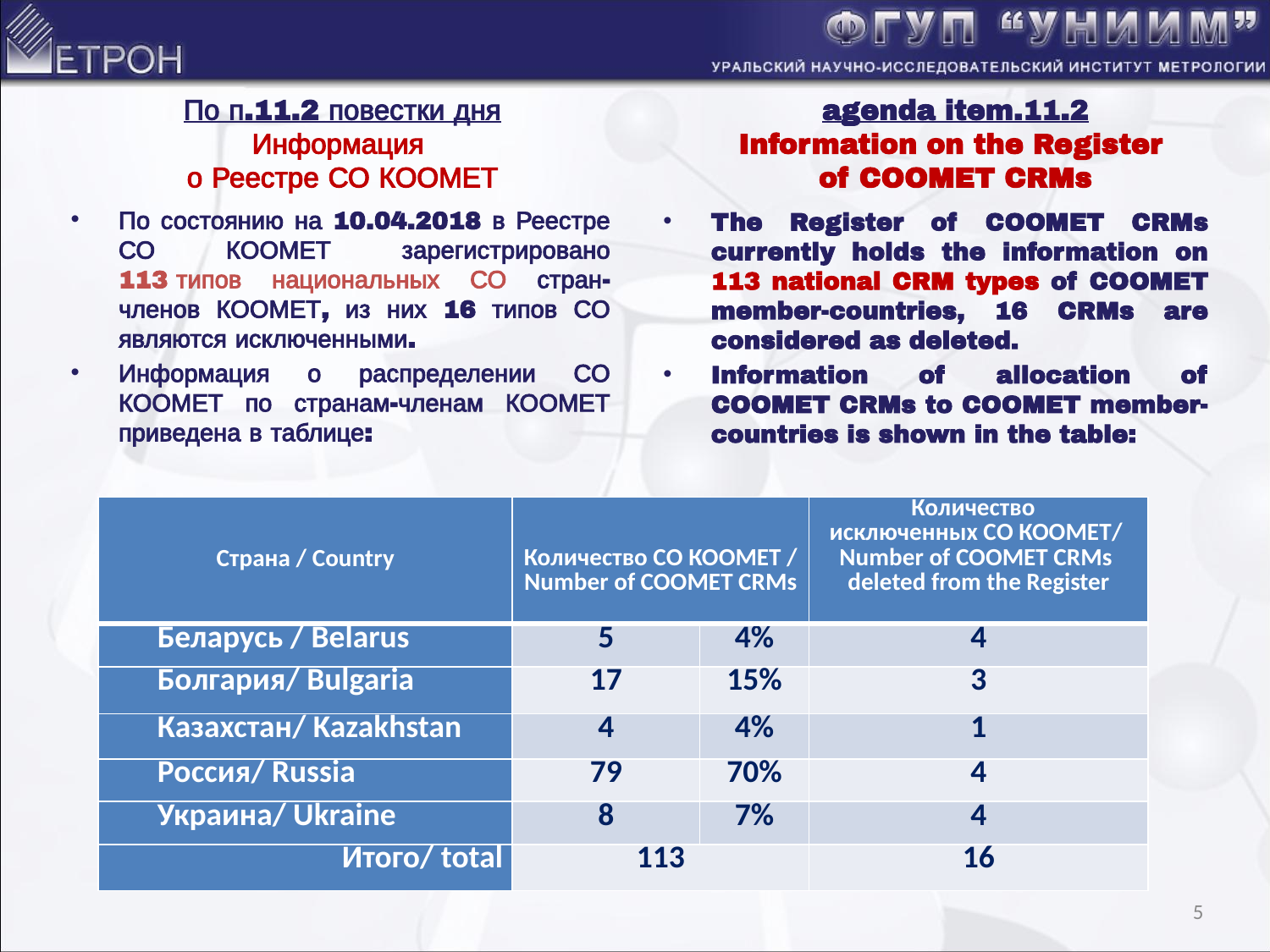

По п.11.2 повестки дня
Информация
о Реестре СО КООМЕТ
agenda item.11.2
Information on the Register
of COOMET CRMs
По состоянию на 10.04.2018 в Реестре СО КООМЕТ зарегистрировано 113 типов национальных СО стран-членов КООМЕТ, из них 16 типов СО являются исключенными.
Информация о распределении СО КООМЕТ по странам-членам КООМЕТ приведена в таблице:

The Register of COOMET CRMs currently holds the information on 113 national CRM types of COOMET member-countries, 16 CRMs are considered as deleted.
Information of allocation of COOMET CRMs to COOMET member-countries is shown in the table:
| Страна / Country | Количество СО КООМЕТ / Number of COOMET CRMs |  | Количество исключенных СО КООМЕТ/ Number of COOMET CRMs deleted from the Register |
| --- | --- | --- | --- |
| Беларусь / Belarus | 5 | 4% | 4 |
| Болгария/ Bulgaria | 17 | 15% | 3 |
| Казахстан/ Kazakhstan | 4 | 4% | 1 |
| Россия/ Russia | 79 | 70% | 4 |
| Украина/ Ukraine | 8 | 7% | 4 |
| Итого/ total | 113 |  | 16 |
5